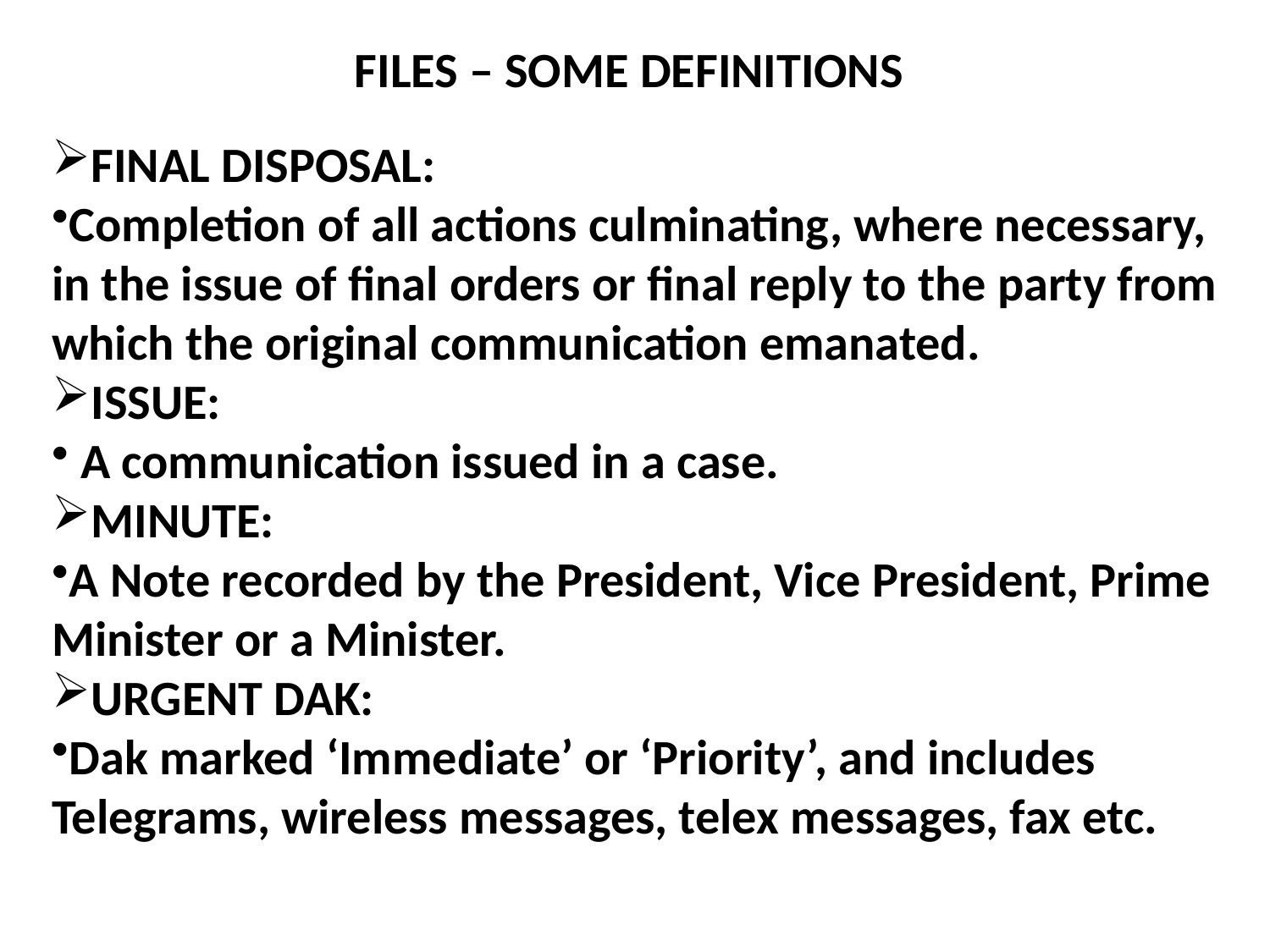

FILES – SOME DEFINITIONS

FINAL DISPOSAL:
Completion of all actions culminating, where necessary,
in the issue of final orders or final reply to the party from
which the original communication emanated.
ISSUE:
 A communication issued in a case.
MINUTE:
A Note recorded by the President, Vice President, Prime
Minister or a Minister.
URGENT DAK:
Dak marked ‘Immediate’ or ‘Priority’, and includes
Telegrams, wireless messages, telex messages, fax etc.